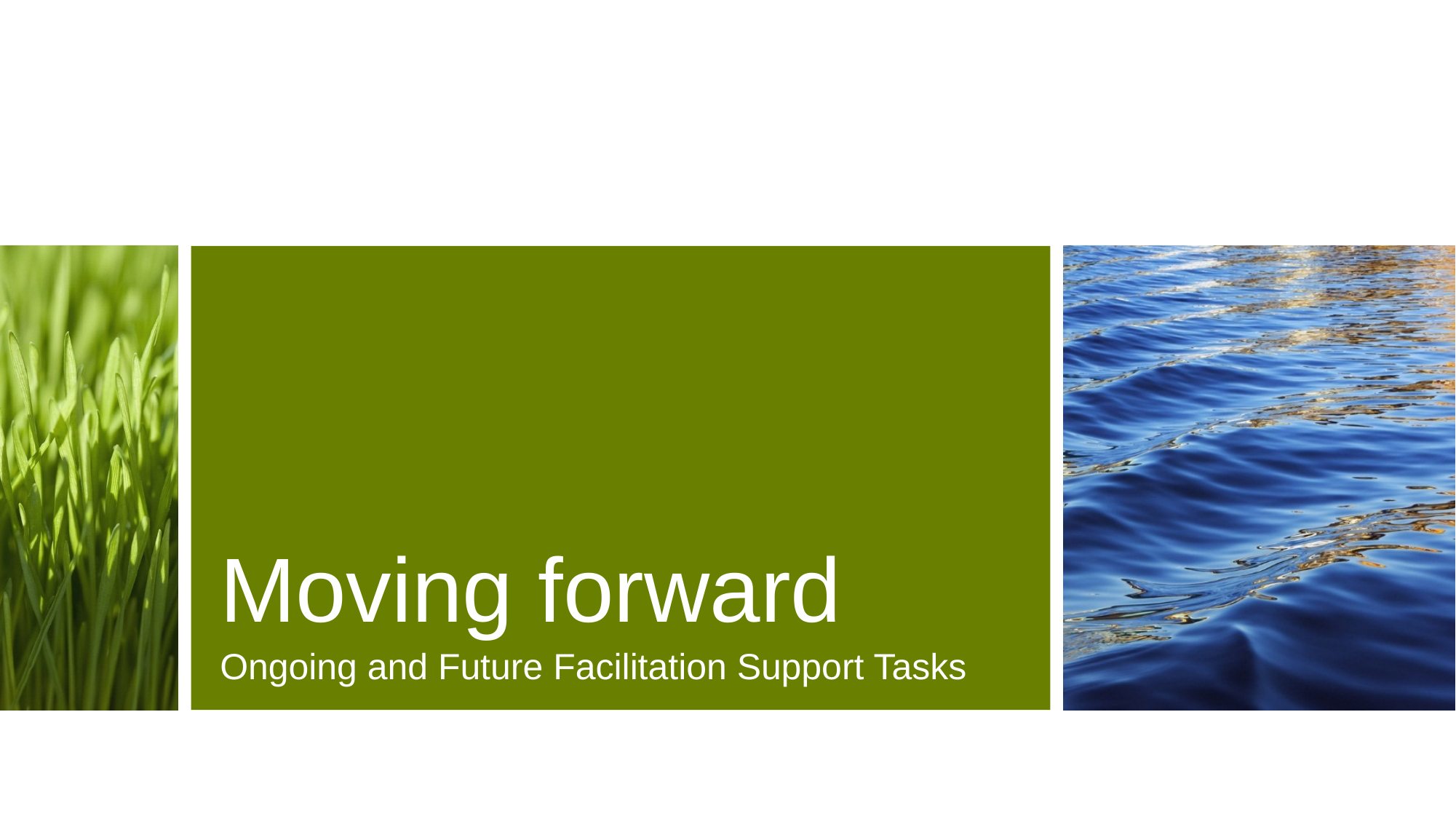

# Moving forward
Ongoing and Future Facilitation Support Tasks